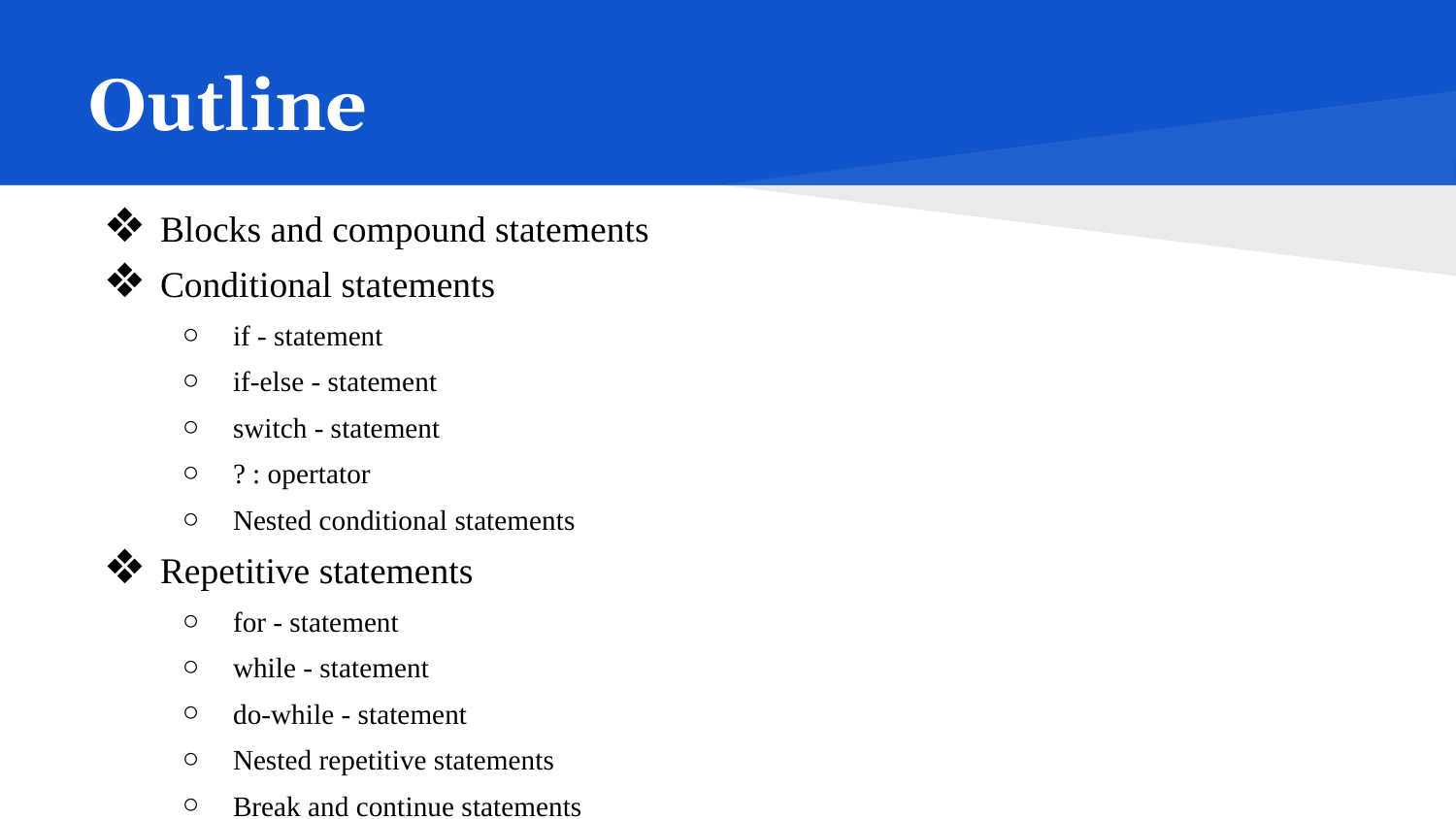

# Outline
Blocks and compound statements
Conditional statements
if - statement
if-else - statement
switch - statement
? : opertator
Nested conditional statements
Repetitive statements
for - statement
while - statement
do-while - statement
Nested repetitive statements
Break and continue statements
Unconditional jump: goto